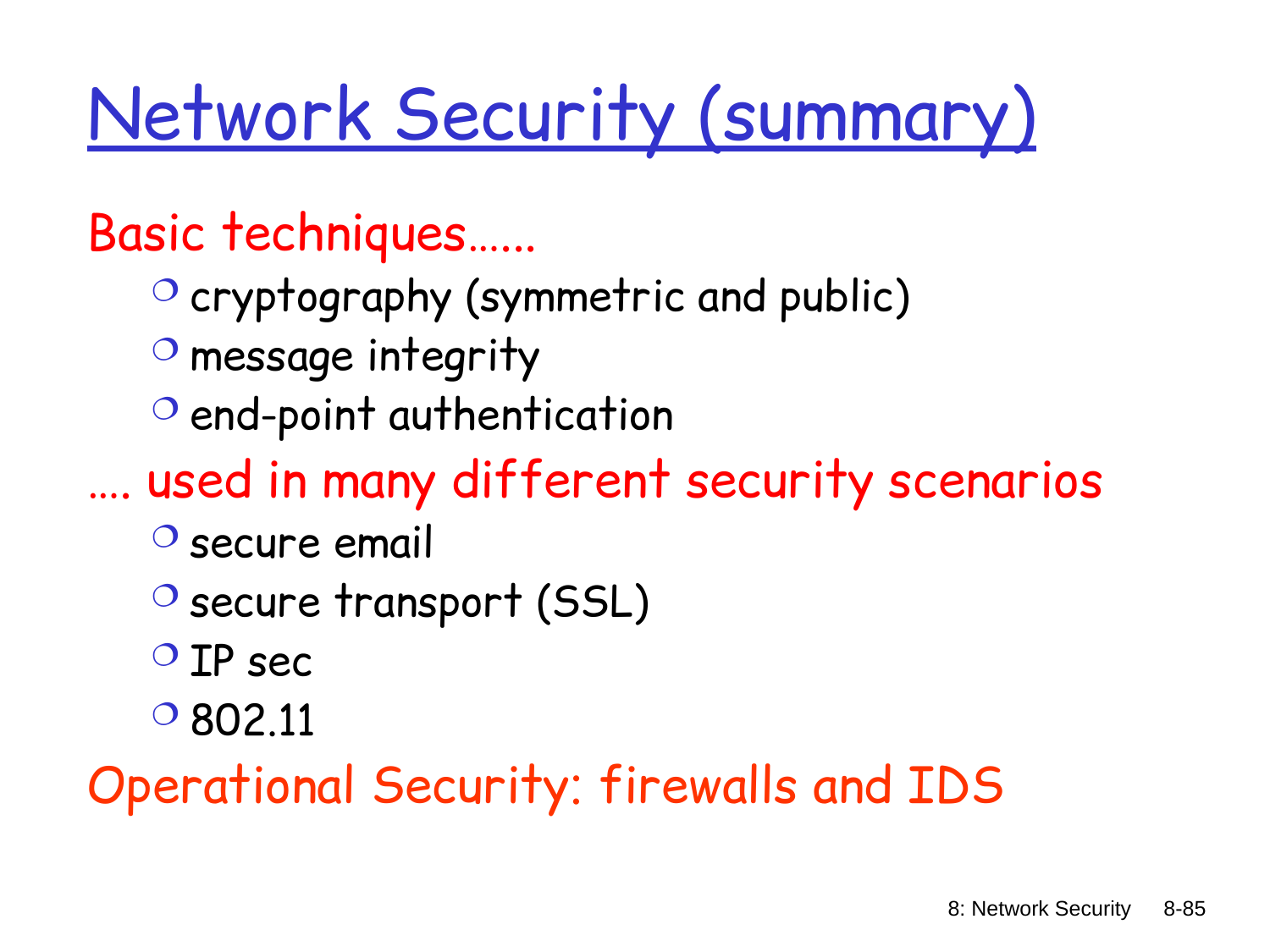

# Network Security (summary)
Basic techniques…...
cryptography (symmetric and public)
message integrity
end-point authentication
…. used in many different security scenarios
secure email
secure transport (SSL)
IP sec
802.11
Operational Security: firewalls and IDS

8: Network Security
8-85